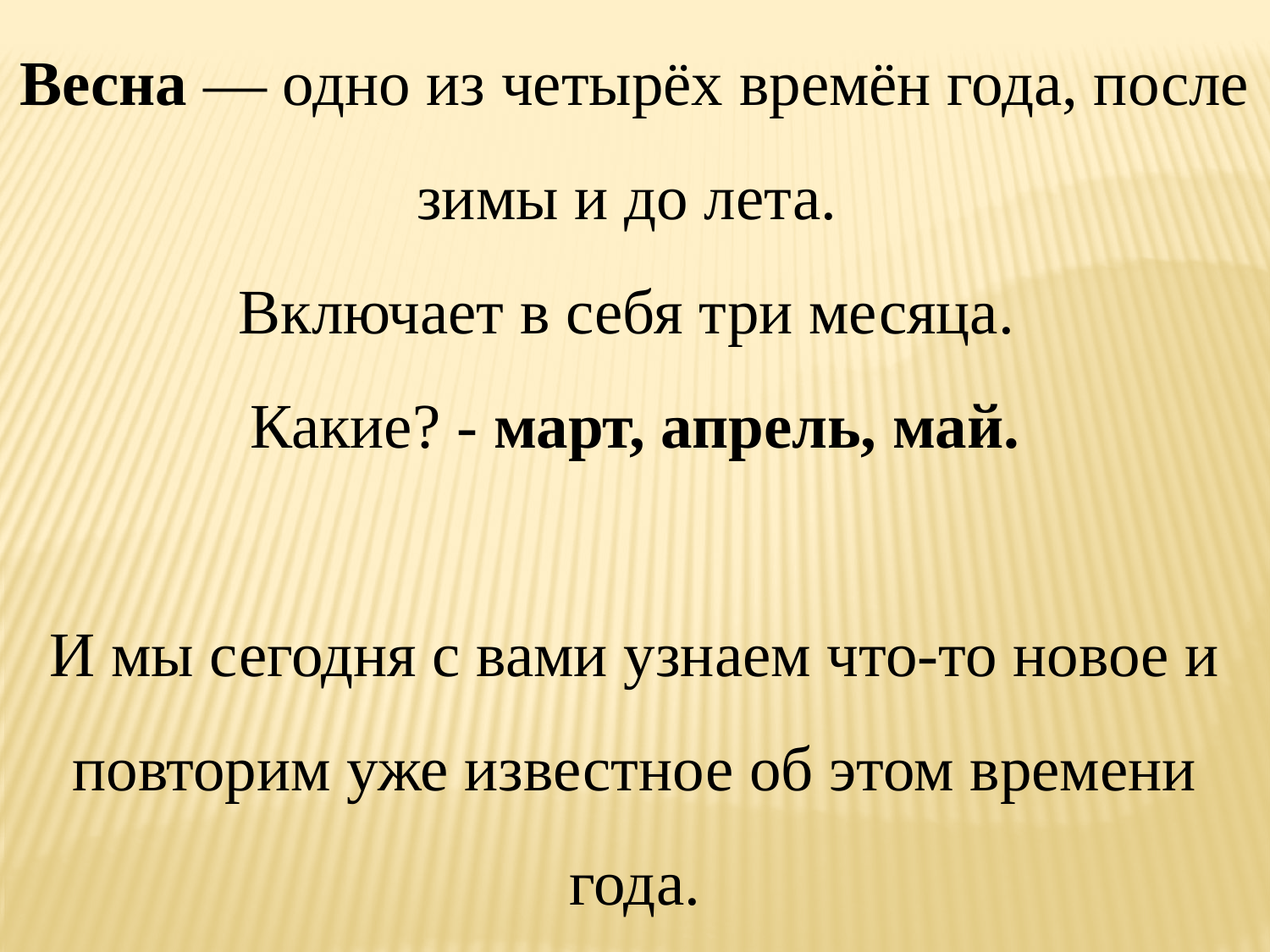

Весна — одно из четырёх времён года, после зимы и до лета.
Включает в себя три месяца.
Какие? - март, апрель, май.

И мы сегодня с вами узнаем что-то новое и повторим уже известное об этом времени года.